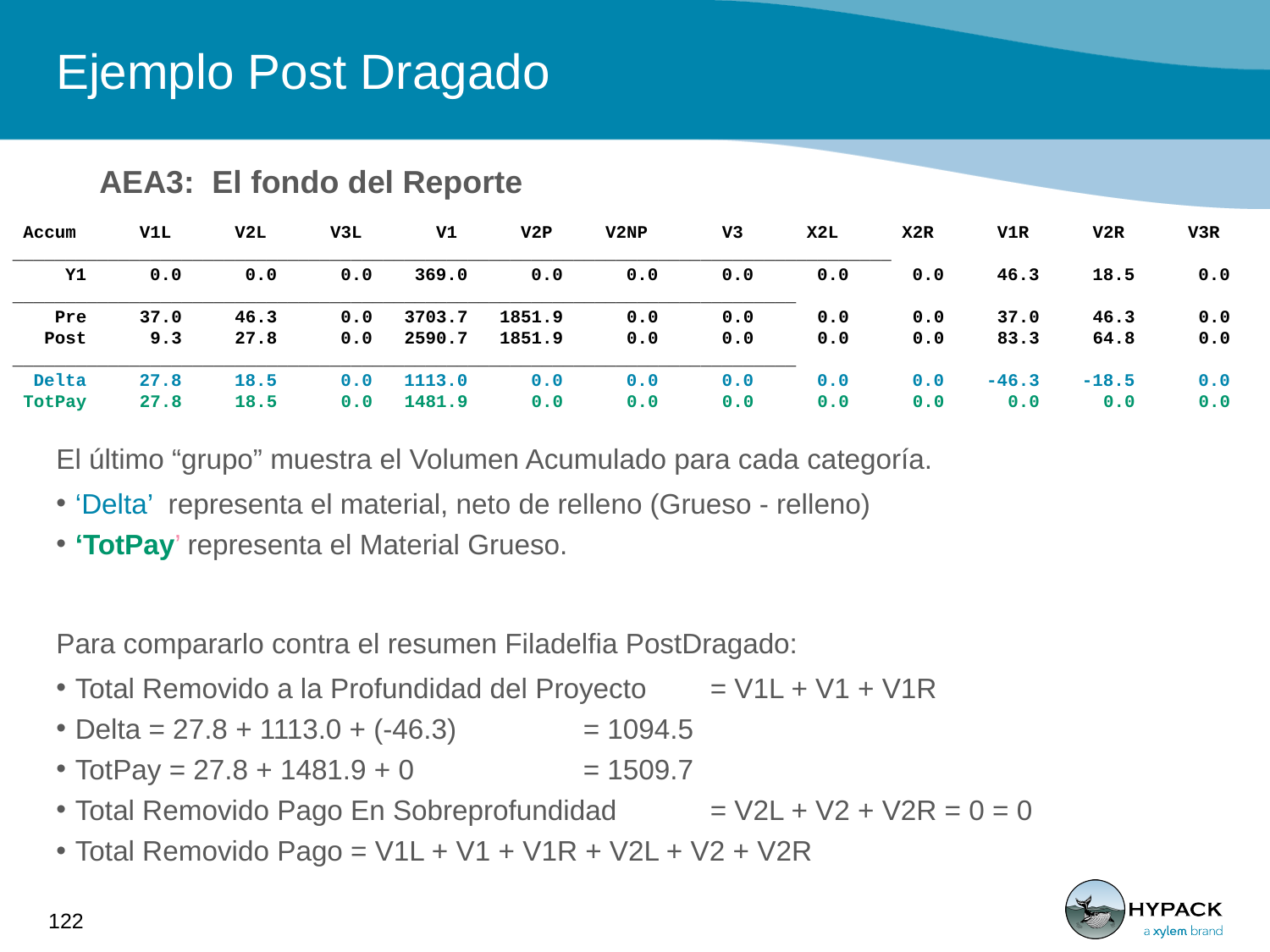

# Ejemplo Post Dragado
AEA3:  El fondo del Reporte
 Accum      V1L      V2L      V3L       V1      V2P     V2NP       V3      X2L      X2R      V1R      V2R      V3R
___________________________________________________________________________________
     Y1      0.0      0.0      0.0    369.0      0.0      0.0      0.0      0.0      0.0     46.3     18.5      0.0
__________________________________________________________________________
    Pre     37.0     46.3      0.0   3703.7   1851.9      0.0      0.0      0.0      0.0     37.0     46.3      0.0
   Post      9.3     27.8      0.0   2590.7   1851.9      0.0      0.0      0.0      0.0     83.3     64.8      0.0
__________________________________________________________________________
  Delta     27.8     18.5      0.0   1113.0      0.0      0.0      0.0      0.0      0.0    -46.3    -18.5      0.0
 TotPay     27.8     18.5      0.0   1481.9      0.0      0.0      0.0      0.0      0.0      0.0      0.0      0.0
El último “grupo” muestra el Volumen Acumulado para cada categoría.
‘Delta’  representa el material, neto de relleno (Grueso - relleno)
‘TotPay’ representa el Material Grueso.

Para compararlo contra el resumen Filadelfia PostDragado:
Total Removido a la Profundidad del Proyecto 	= V1L + V1 + V1R
Delta = 27.8 + 1113.0 + (-46.3)	= 1094.5
TotPay = 27.8 + 1481.9 + 0 		= 1509.7
Total Removido Pago En Sobreprofundidad 	= V2L + V2 + V2R = 0 = 0
Total Removido Pago = V1L + V1 + V1R + V2L + V2 + V2R
122